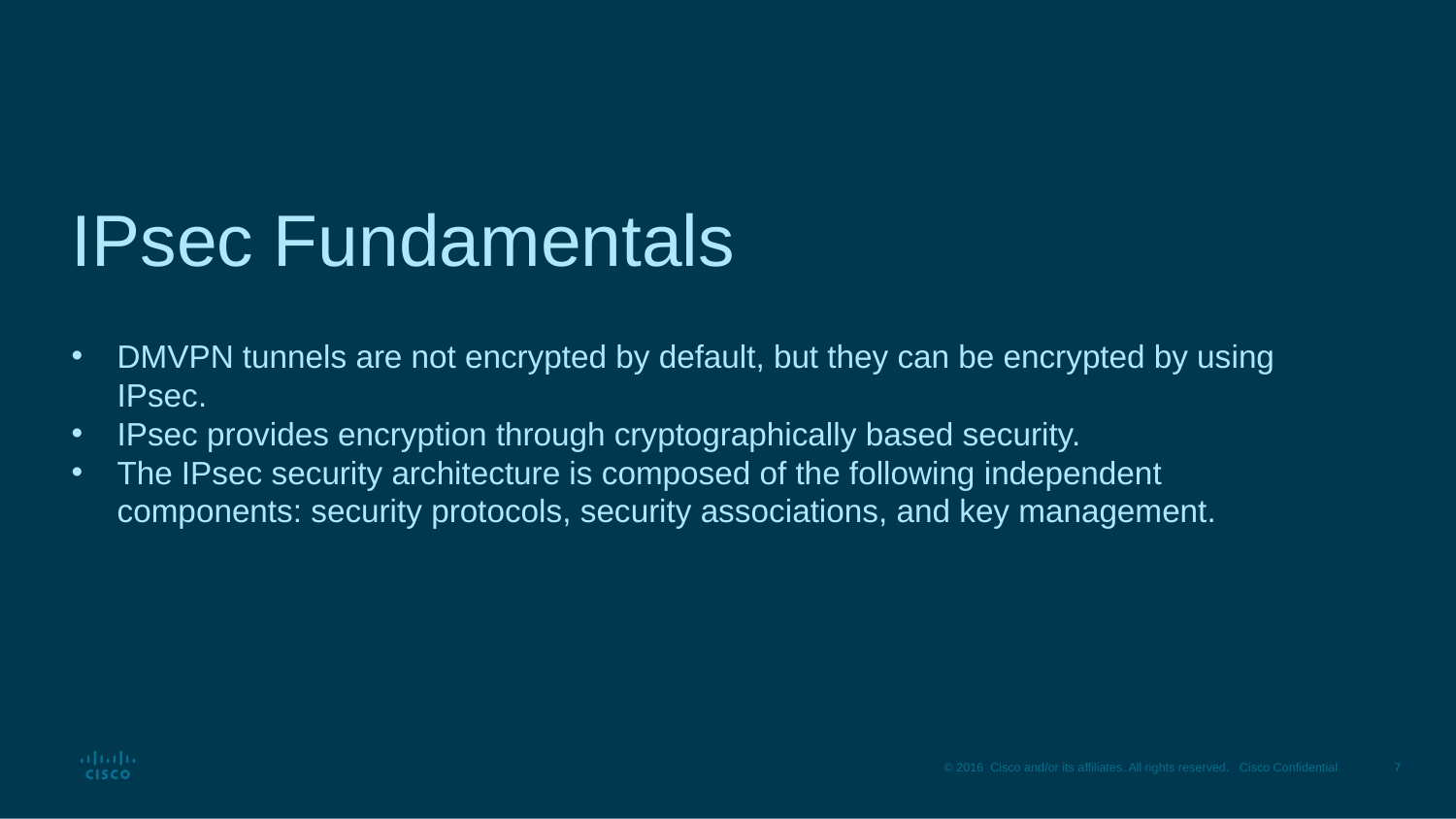

# IPsec Fundamentals
DMVPN tunnels are not encrypted by default, but they can be encrypted by using IPsec.
IPsec provides encryption through cryptographically based security.
The IPsec security architecture is composed of the following independent components: security protocols, security associations, and key management.